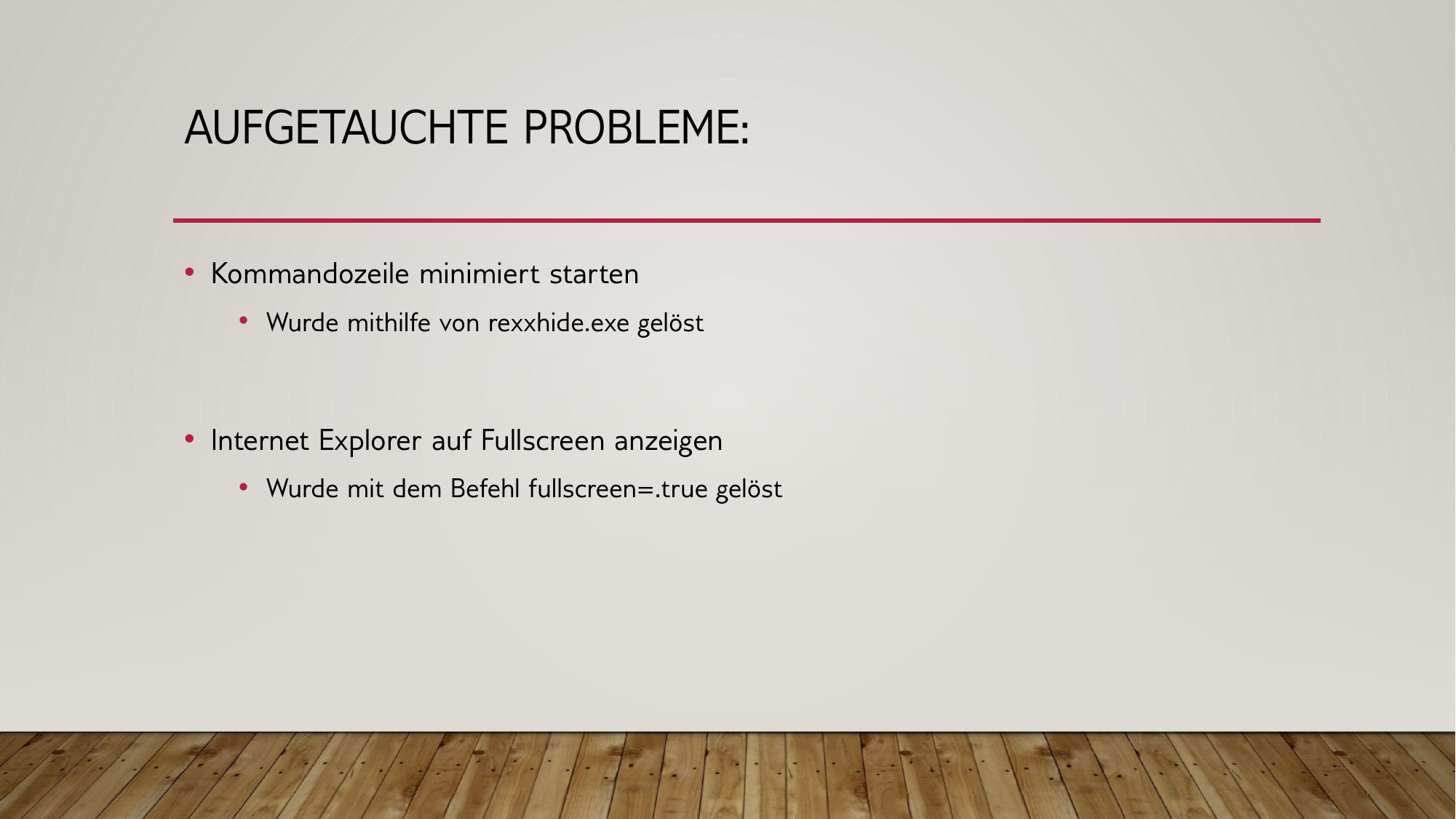

# Aufgetauchte Probleme:
Kommandozeile minimiert starten
Wurde mithilfe von rexxhide.exe gelöst

Internet Explorer auf Fullscreen anzeigen
Wurde mit dem Befehl fullscreen=.true gelöst